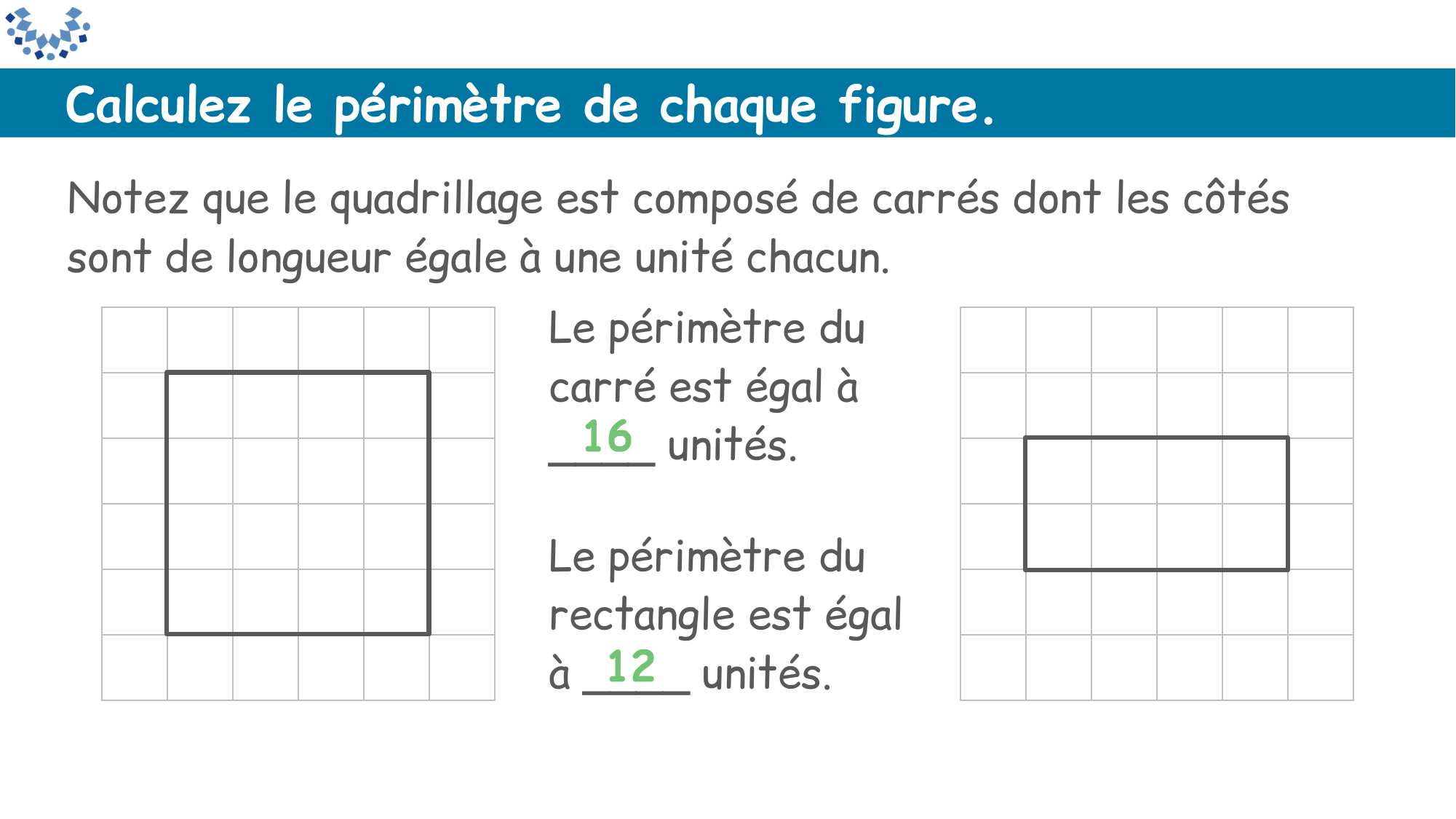

Calculez le périmètre de chaque figure.
Notez que le quadrillage est composé de carrés dont les côtés sont de longueur égale à une unité chacun.
Le périmètre du carré est égal à ____ unités.
|  |  |  |  |  |  |
| --- | --- | --- | --- | --- | --- |
|  |  |  |  |  |  |
|  |  |  |  |  |  |
|  |  |  |  |  |  |
|  |  |  |  |  |  |
|  |  |  |  |  |  |
|  |  |  |  |  |  |
| --- | --- | --- | --- | --- | --- |
|  |  |  |  |  |  |
|  |  |  |  |  |  |
|  |  |  |  |  |  |
|  |  |  |  |  |  |
|  |  |  |  |  |  |

16

Le périmètre du rectangle est égal à ____ unités.
12